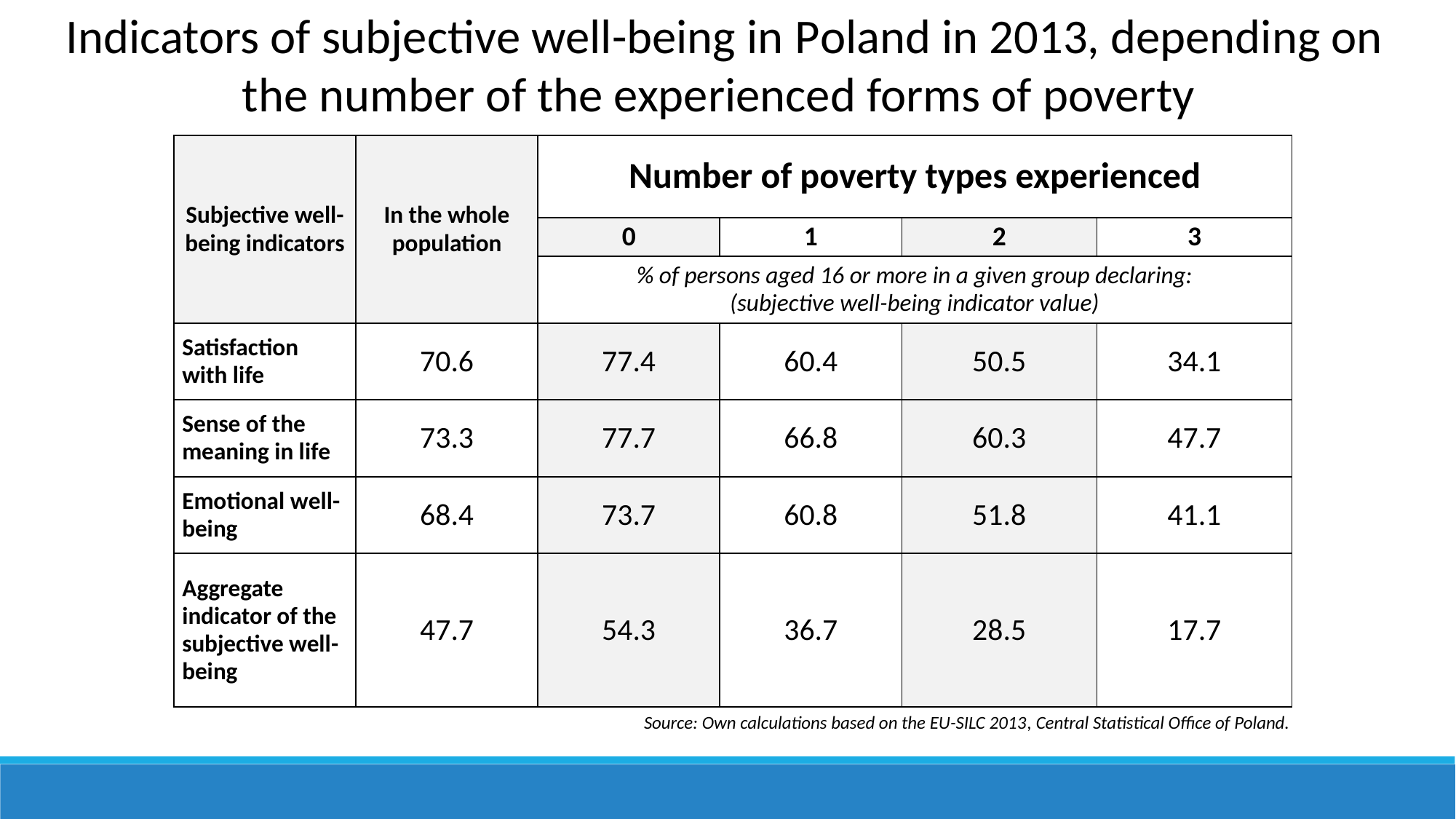

Indicators of subjective well-being in Poland in 2013, depending on the number of the experienced forms of poverty
| Subjective well-being indicators | In the whole population | Number of poverty types experienced |  |  |  |
| --- | --- | --- | --- | --- | --- |
|  |  | 0 | 1 | 2 | 3 |
|  |  | % of persons aged 16 or more in a given group declaring: (subjective well-being indicator value) |  |  |  |
| Satisfaction with life | 70.6 | 77.4 | 60.4 | 50.5 | 34.1 |
| Sense of the meaning in life | 73.3 | 77.7 | 66.8 | 60.3 | 47.7 |
| Emotional well-being | 68.4 | 73.7 | 60.8 | 51.8 | 41.1 |
| Aggregate indicator of the subjective well-being | 47.7 | 54.3 | 36.7 | 28.5 | 17.7 |
Source: Own calculations based on the EU-SILC 2013, Central Statistical Office of Poland.